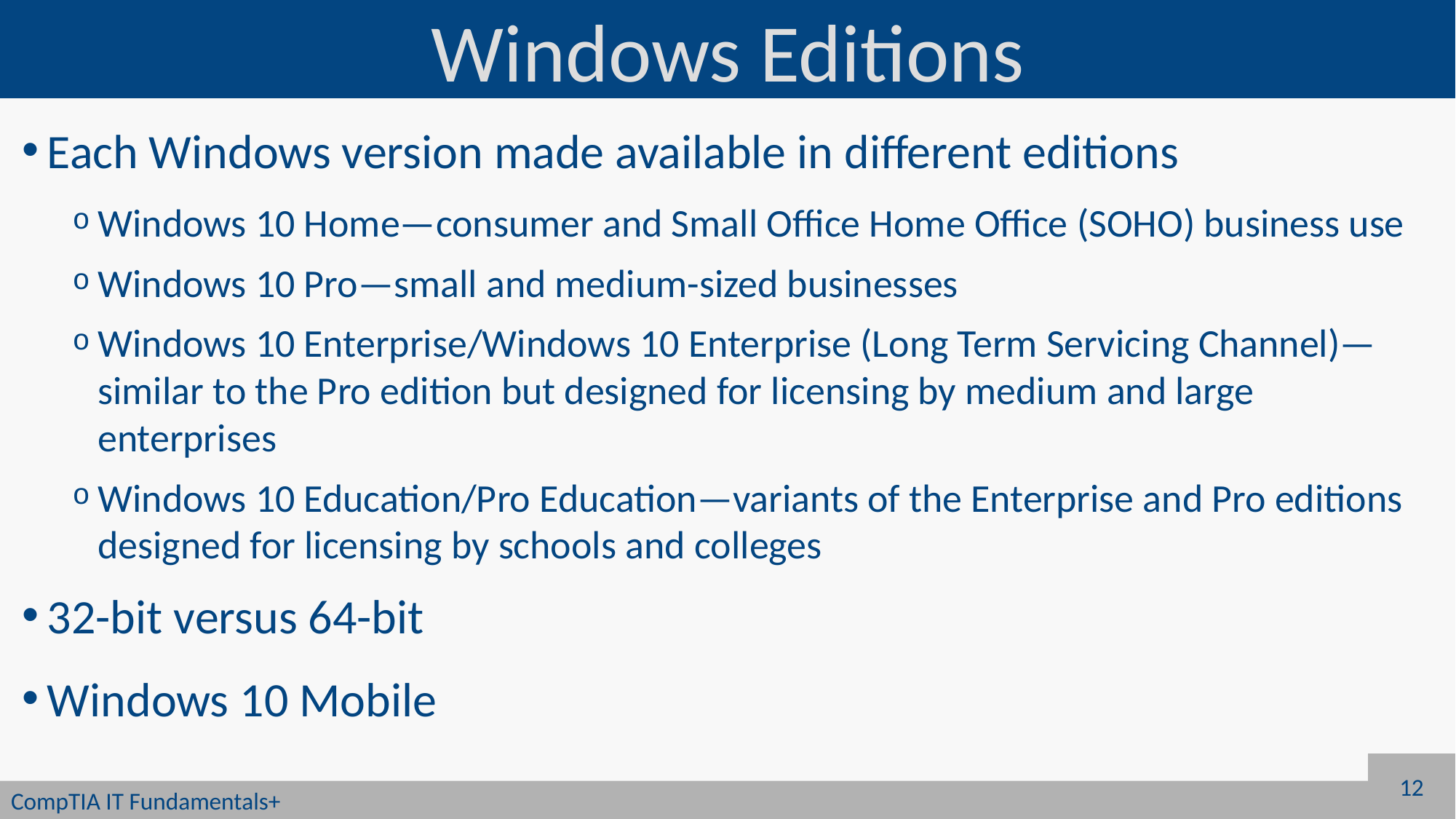

# Windows Editions
Each Windows version made available in different editions
Windows 10 Home—consumer and Small Office Home Office (SOHO) business use
Windows 10 Pro—small and medium-sized businesses
Windows 10 Enterprise/Windows 10 Enterprise (Long Term Servicing Channel)—similar to the Pro edition but designed for licensing by medium and large enterprises
Windows 10 Education/Pro Education—variants of the Enterprise and Pro editions designed for licensing by schools and colleges
32-bit versus 64-bit
Windows 10 Mobile
12
CompTIA IT Fundamentals+